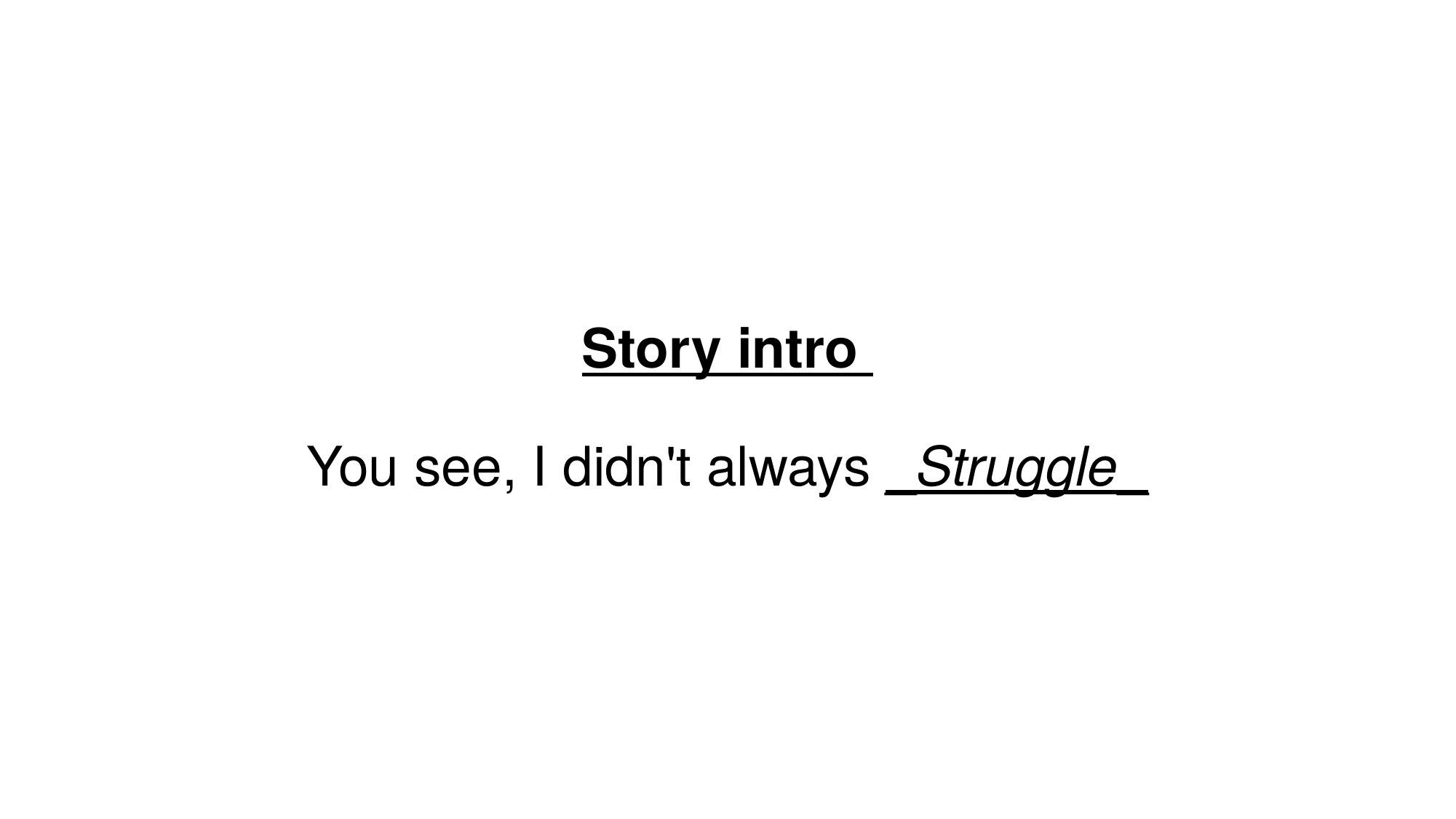

# Story intro You see, I didn't always _Struggle_